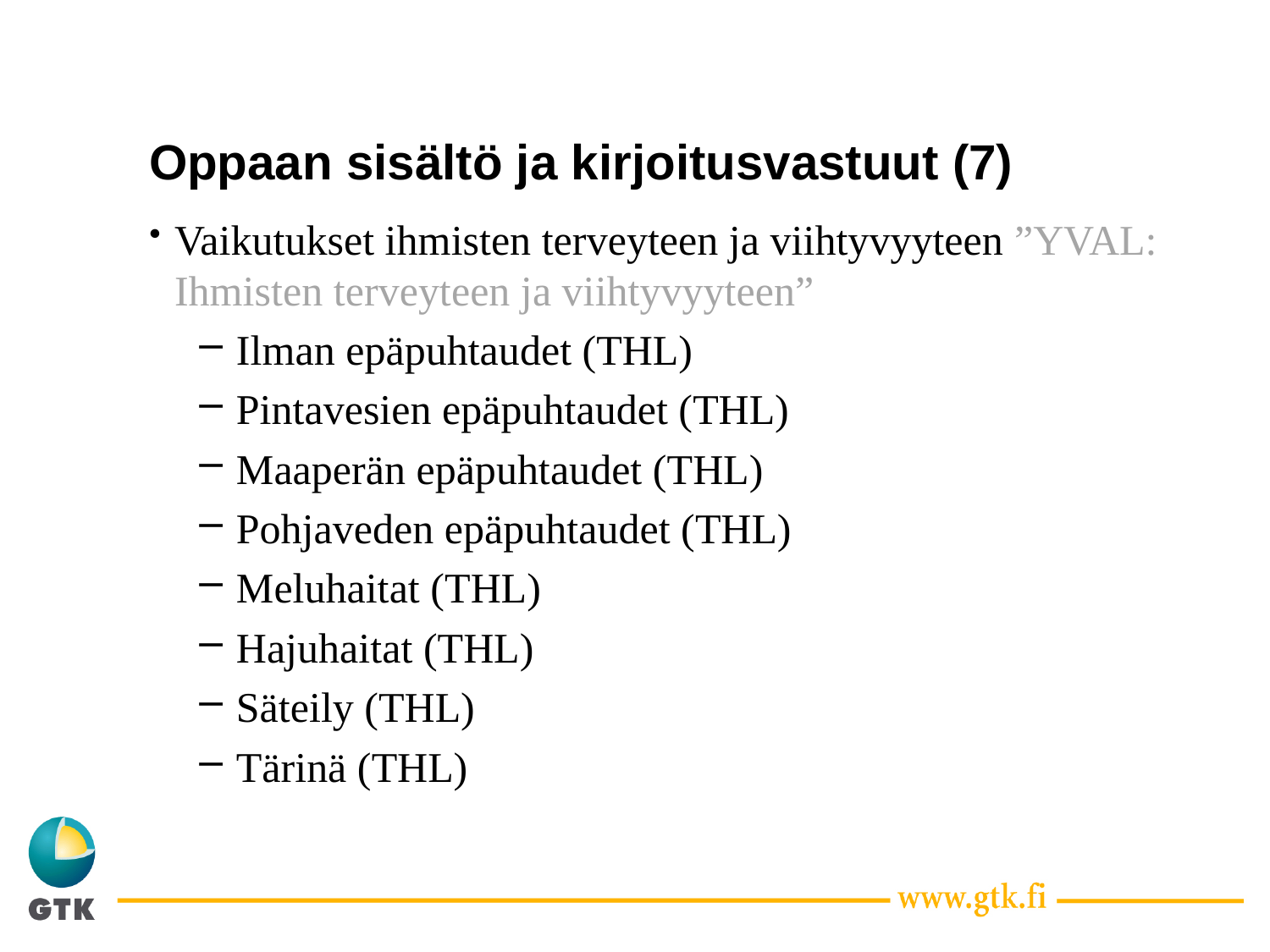

# Oppaan sisältö ja kirjoitusvastuut (7)
Vaikutukset ihmisten terveyteen ja viihtyvyyteen ”YVAL: Ihmisten terveyteen ja viihtyvyyteen”
Ilman epäpuhtaudet (THL)
Pintavesien epäpuhtaudet (THL)
Maaperän epäpuhtaudet (THL)
Pohjaveden epäpuhtaudet (THL)
Meluhaitat (THL)
Hajuhaitat (THL)
Säteily (THL)
Tärinä (THL)